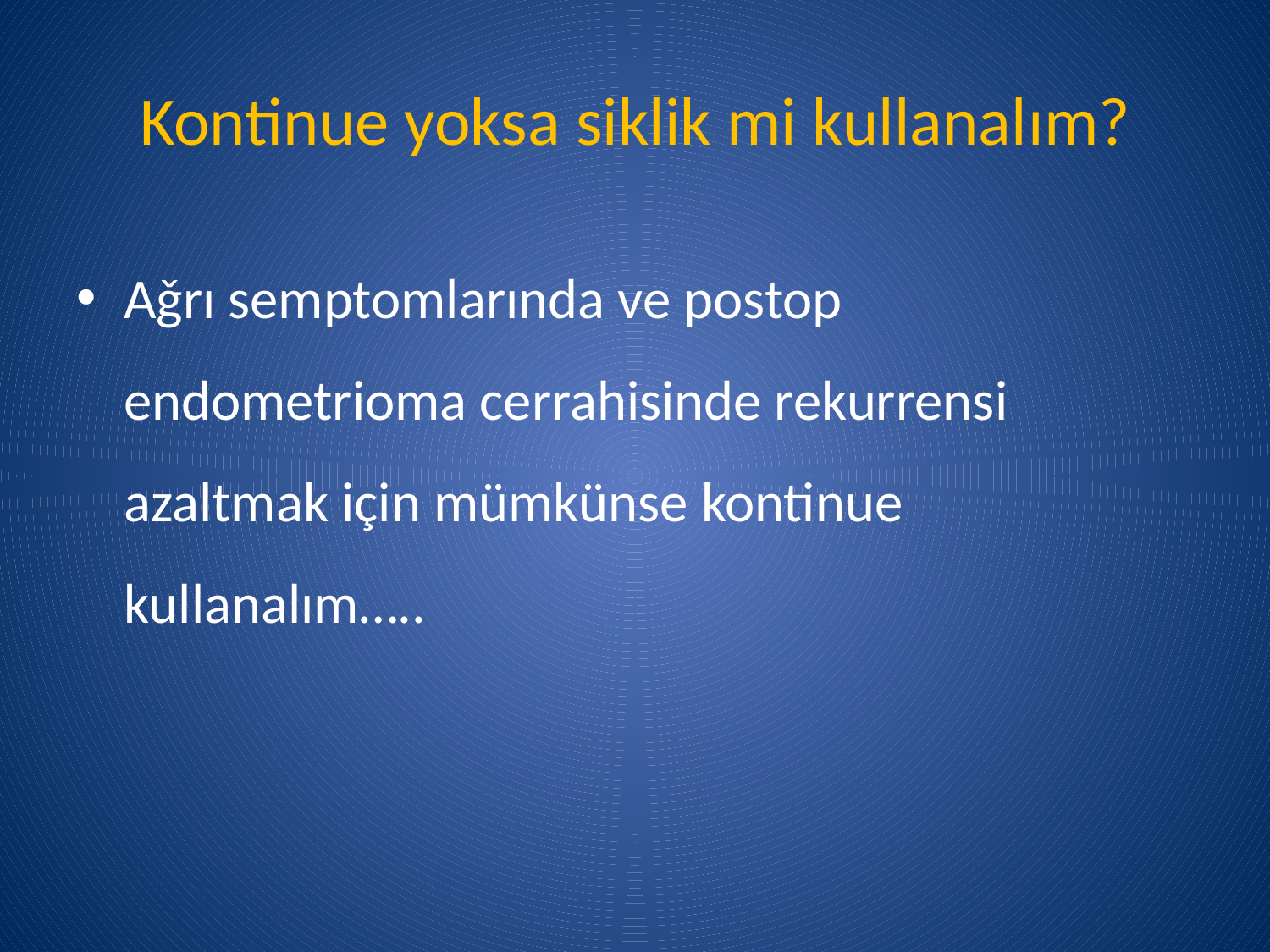

# Kontinue yoksa siklik mi kullanalım?
Aǧrı semptomlarında ve postop endometrioma cerrahisinde rekurrensi azaltmak için mümkünse kontinue kullanalım…..